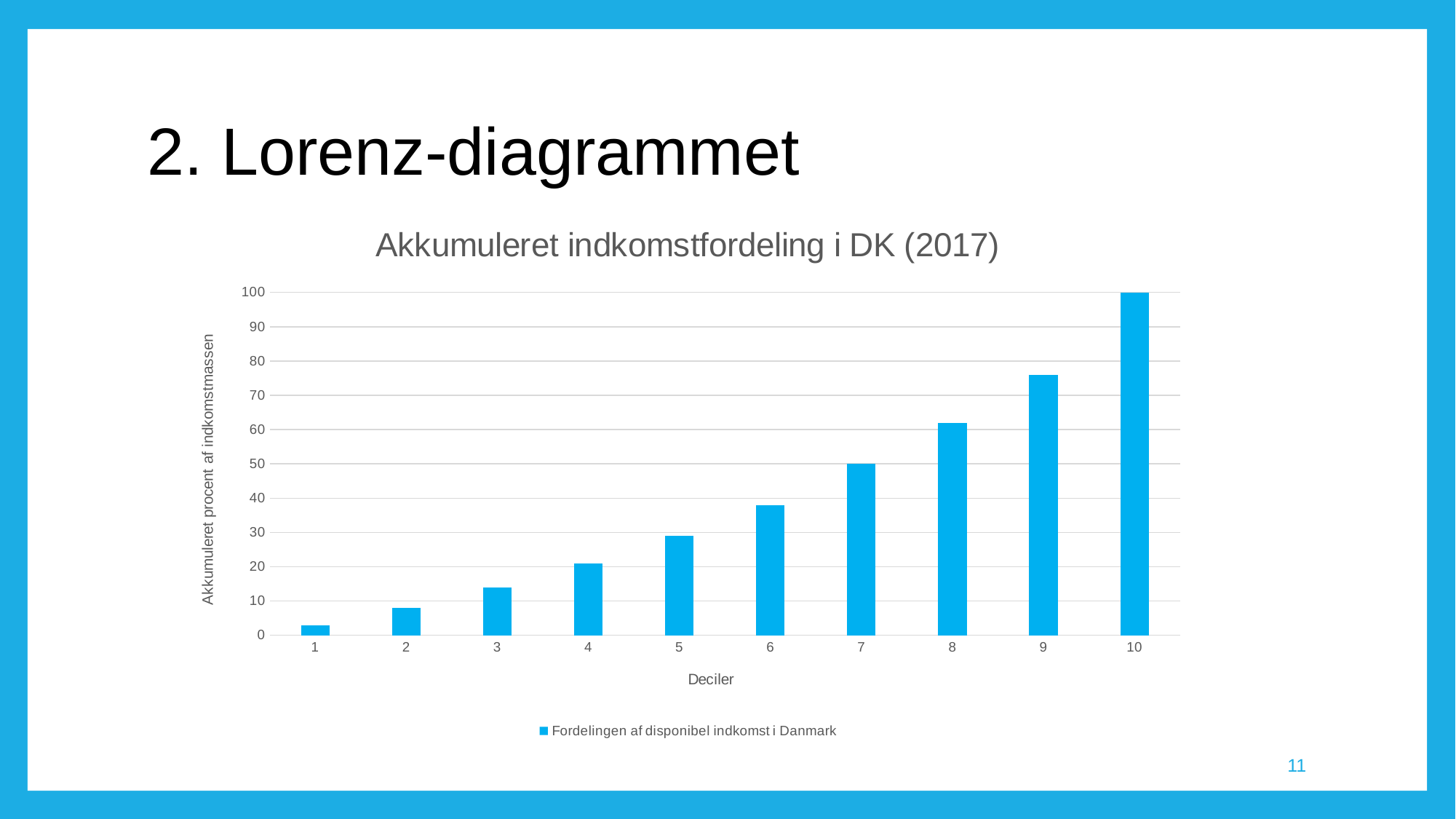

# 2. Lorenz-diagrammet

### Chart: Akkumuleret indkomstfordeling i DK (2017)

| Category | Fordelingen af disponibel indkomst i Danmark |
|---|---|
11